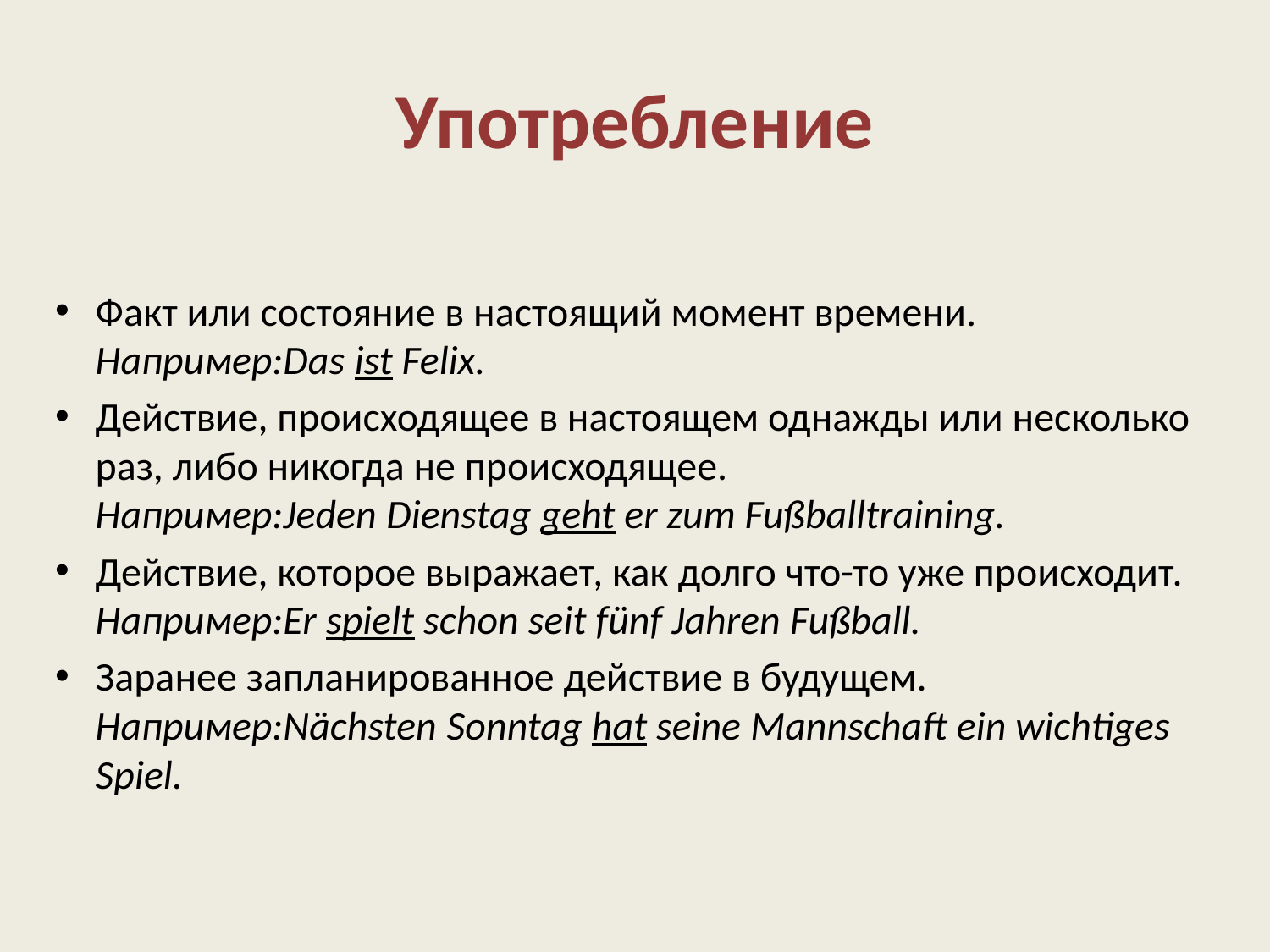

# Употребление

Факт или состояние в настоящий момент времени.
Например:Das ist Felix.
Действие, происходящее в настоящем однажды или несколько раз, либо никогда не происходящее.
Например:Jeden Dienstag geht er zum Fußballtraining.
Действие, которое выражает, как долго что-то уже происходит.
Например:Er spielt schon seit fünf Jahren Fußball.
Заранее запланированное действие в будущем.
Например:Nächsten Sonntag hat seine Mannschaft ein wichtiges Spiel.